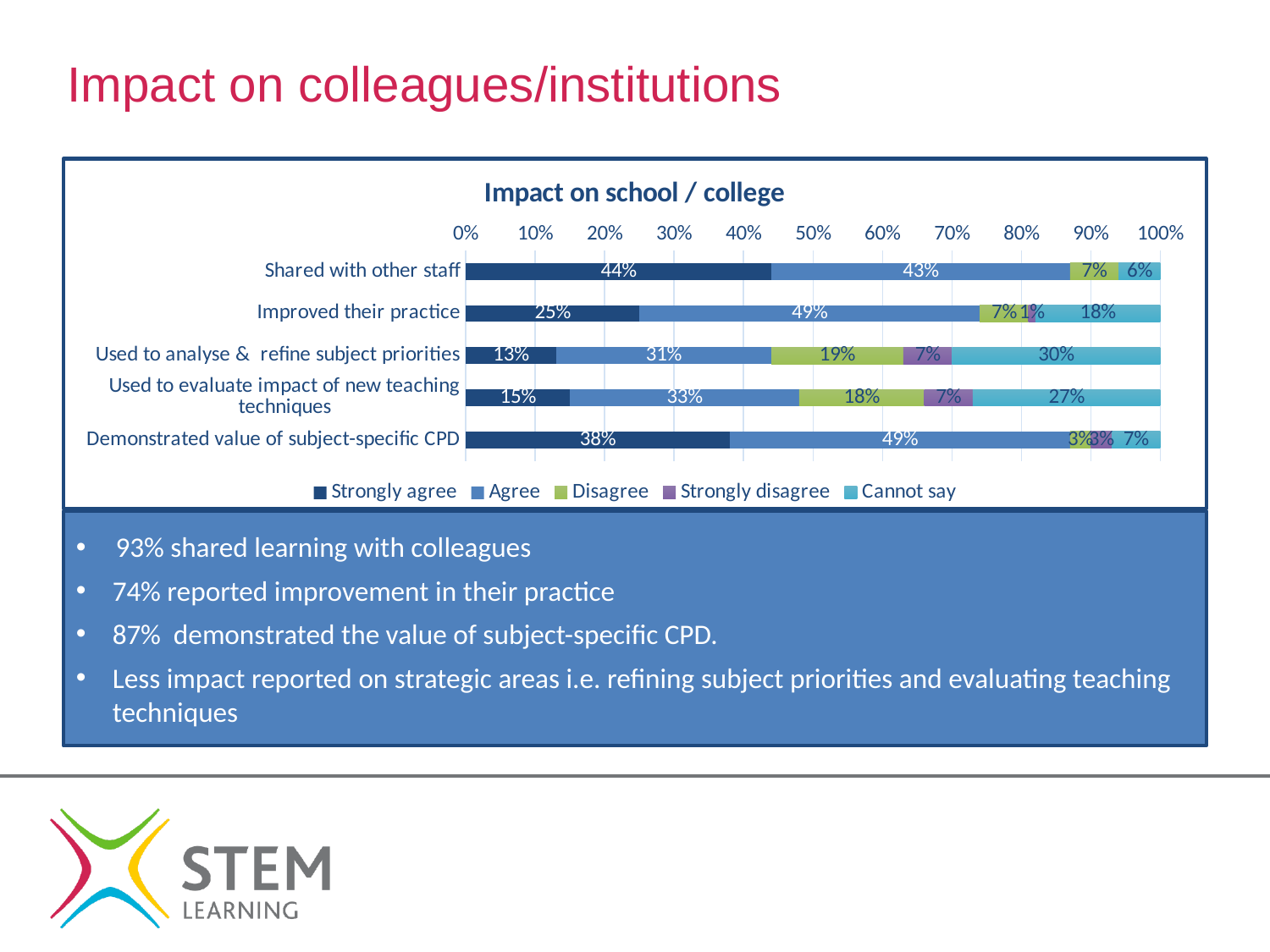

# Impact on colleagues/institutions

### Chart: Impact on school / college

| Category | Strongly agree | Agree | Disagree | Strongly disagree | Cannot say |
|---|---|---|---|---|---|
| Shared with other staff | 0.44 | 0.43 | 0.07 | 0.0 | 0.06 |
| Improved their practice | 0.25 | 0.49 | 0.07 | 0.01 | 0.18 |
| Used to analyse &  refine subject priorities | 0.13 | 0.31 | 0.19 | 0.07 | 0.3 |
| Used to evaluate impact of new teaching techniques | 0.15 | 0.33 | 0.18 | 0.07 | 0.27 |
| Demonstrated value of subject-specific CPD | 0.38 | 0.49 | 0.03 | 0.03 | 0.07 |
93% shared learning with colleagues
74% reported improvement in their practice
87%  demonstrated the value of subject-specific CPD.
Less impact reported on strategic areas i.e. refining subject priorities and evaluating teaching techniques